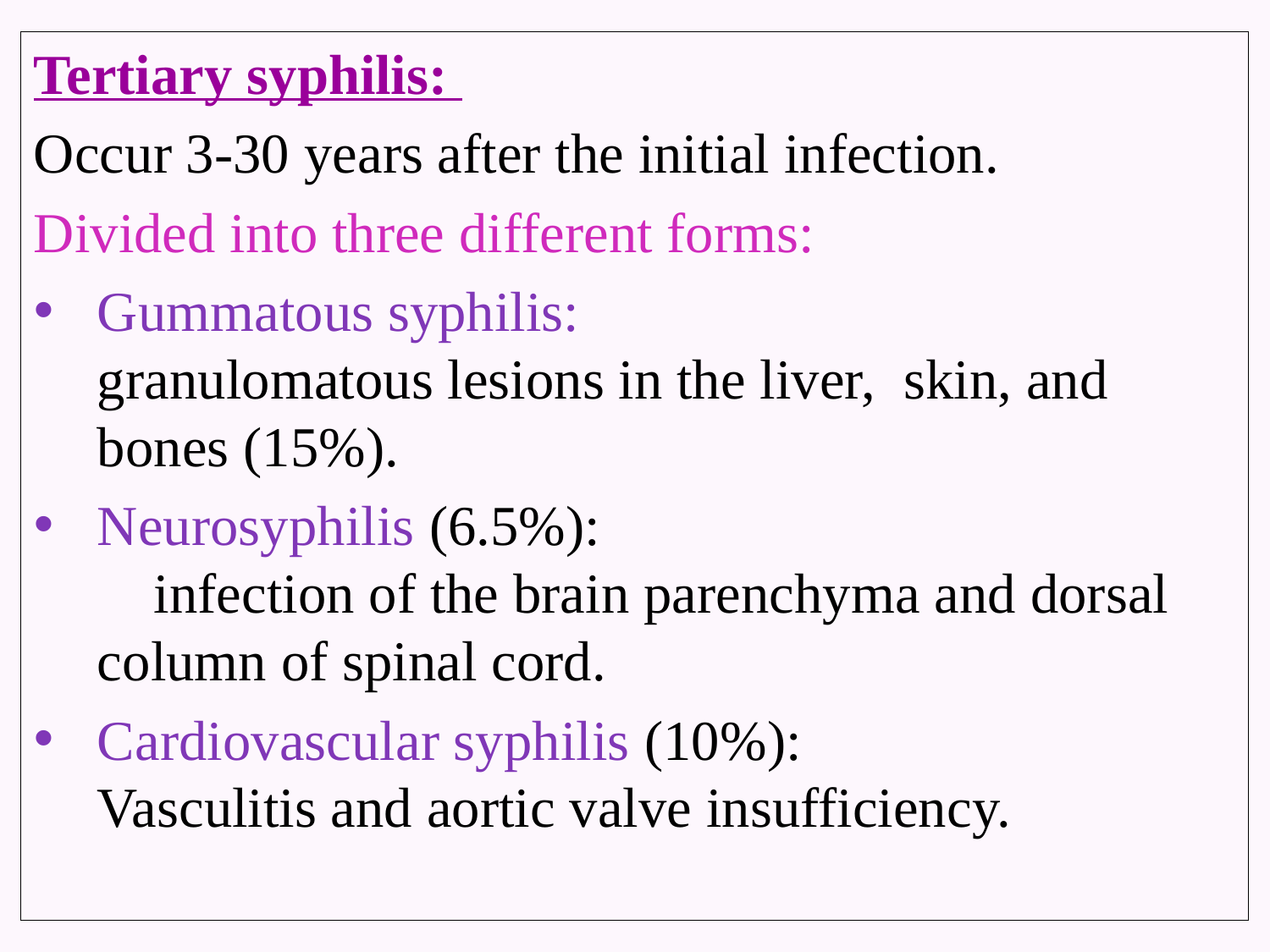

Tertiary syphilis:
Occur 3-30 years after the initial infection.
Divided into three different forms:
Gummatous syphilis:                              granulomatous lesions in the liver,  skin, and bones (15%).
Neurosyphilis (6.5%):                                                 infection of the brain parenchyma and dorsal column of spinal cord.
Cardiovascular syphilis (10%):                     Vasculitis and aortic valve insufficiency.
# N